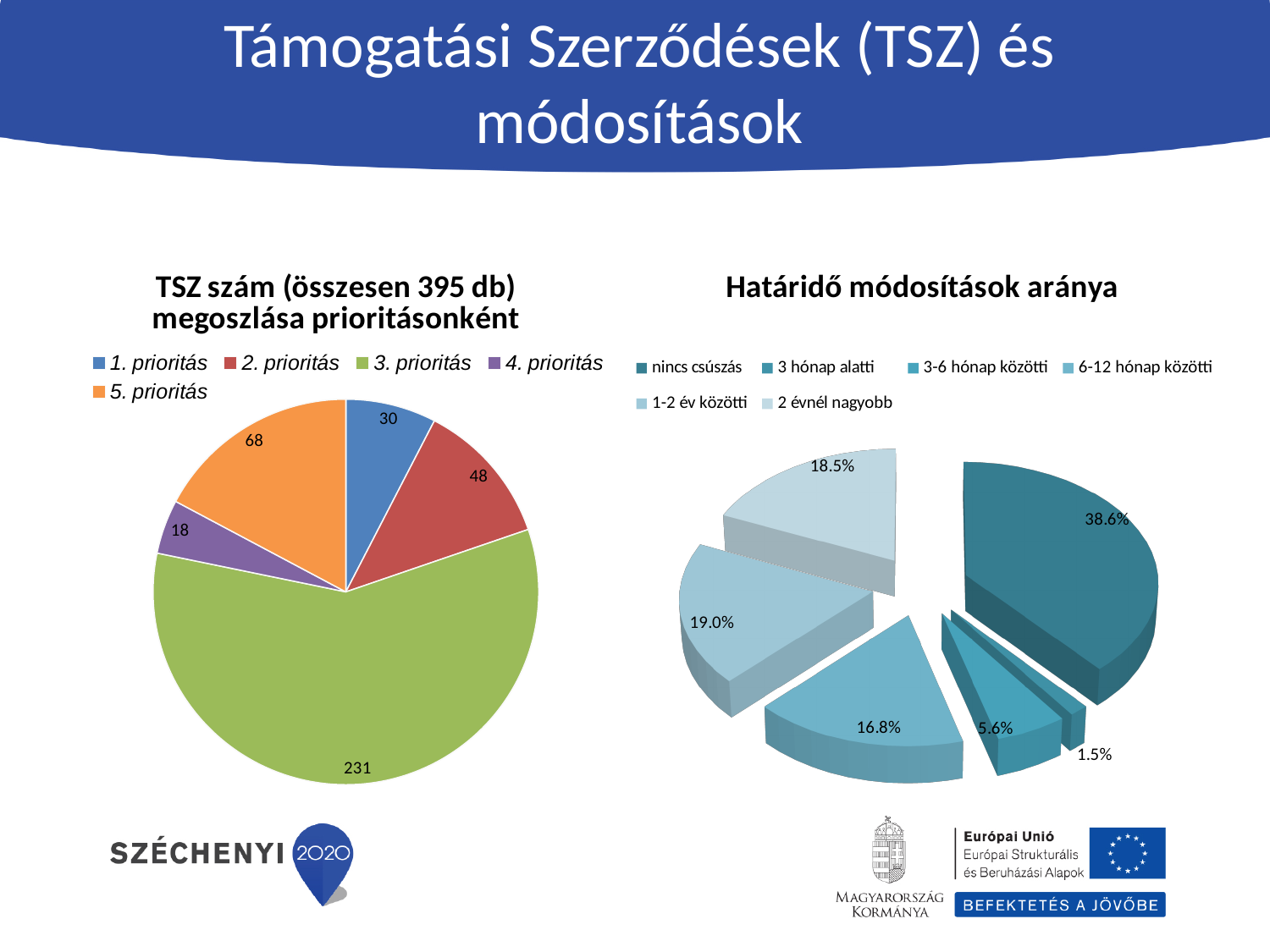

# Támogatási Szerződések (TSZ) és módosítások

### Chart: TSZ szám (összesen 395 db) megoszlása prioritásonként

| Category | TSZ szám prioritásonként |
|---|---|
| 1. prioritás | 30.0 |
| 2. prioritás | 48.0 |
| 3. prioritás | 231.0 |
| 4. prioritás | 18.0 |
| 5. prioritás | 68.0 |

[unsupported chart]